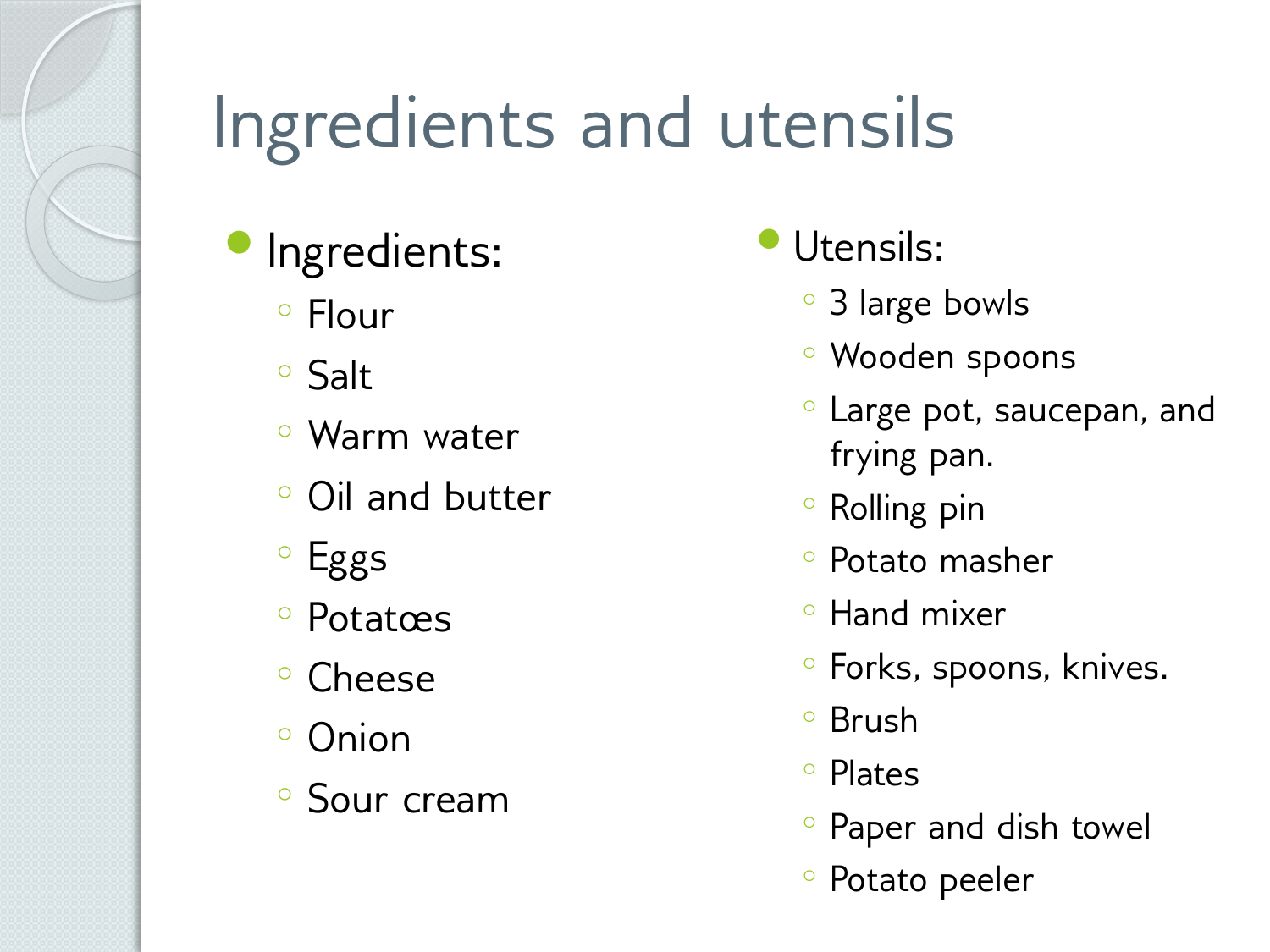

# Ingredients and utensils
Ingredients:
Flour
Salt
Warm water
Oil and butter
Eggs
Potatoes
Cheese
Onion
Sour cream

Utensils:
3 large bowls
Wooden spoons
Large pot, saucepan, and frying pan.
Rolling pin
Potato masher
Hand mixer
Forks, spoons, knives.
Brush
Plates
Paper and dish towel
Potato peeler